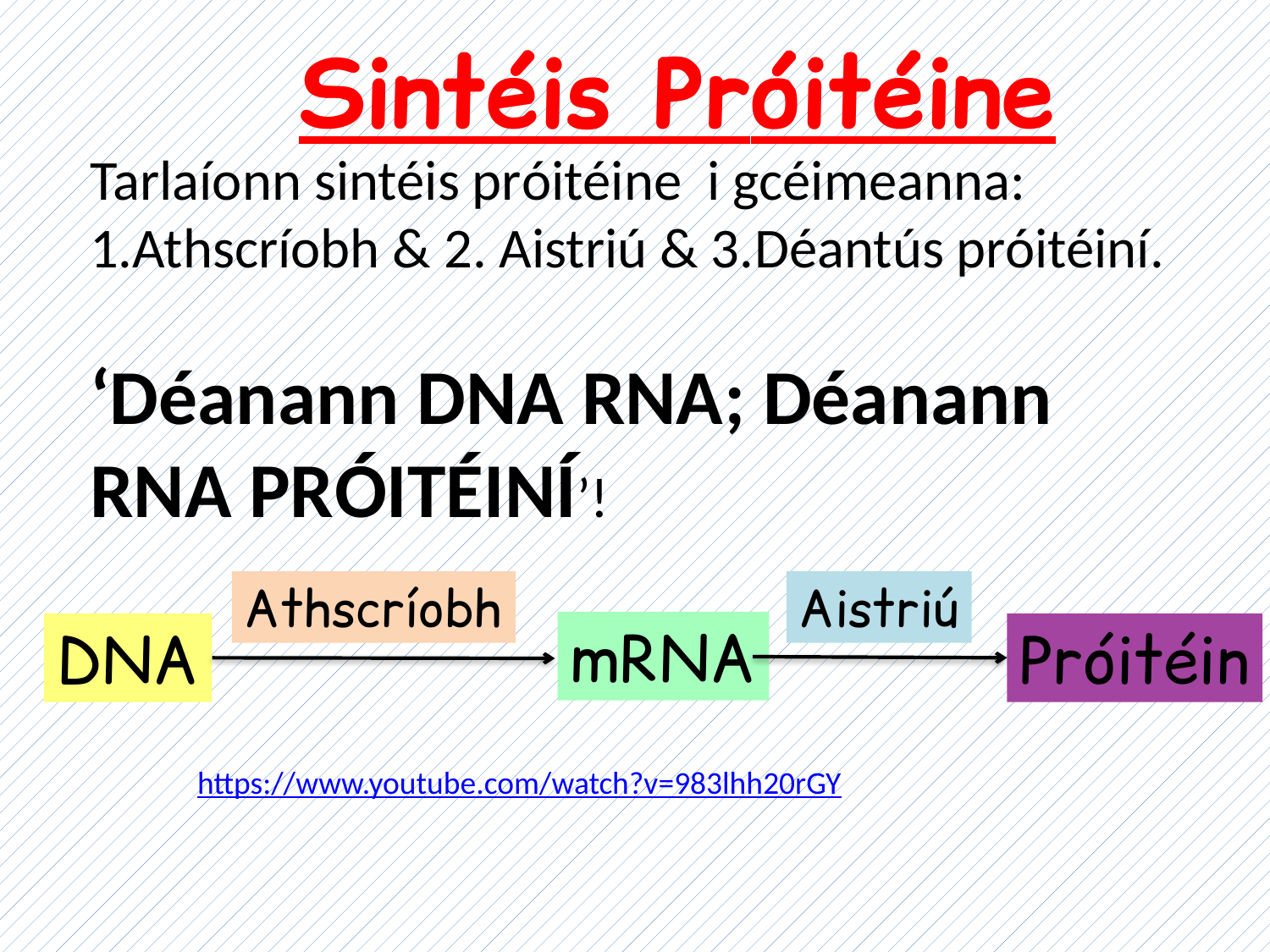

Sintéis Próitéine

Tarlaíonn sintéis próitéine  i gcéimeanna: 1.Athscríobh & 2. Aistriú & 3.Déantús próitéiní.

‘Déanann DNA RNA; Déanann RNA PRÓITÉINÍ’!
Athscríobh
Aistriú
mRNA
DNA
Próitéin
https://www.youtube.com/watch?v=983lhh20rGY